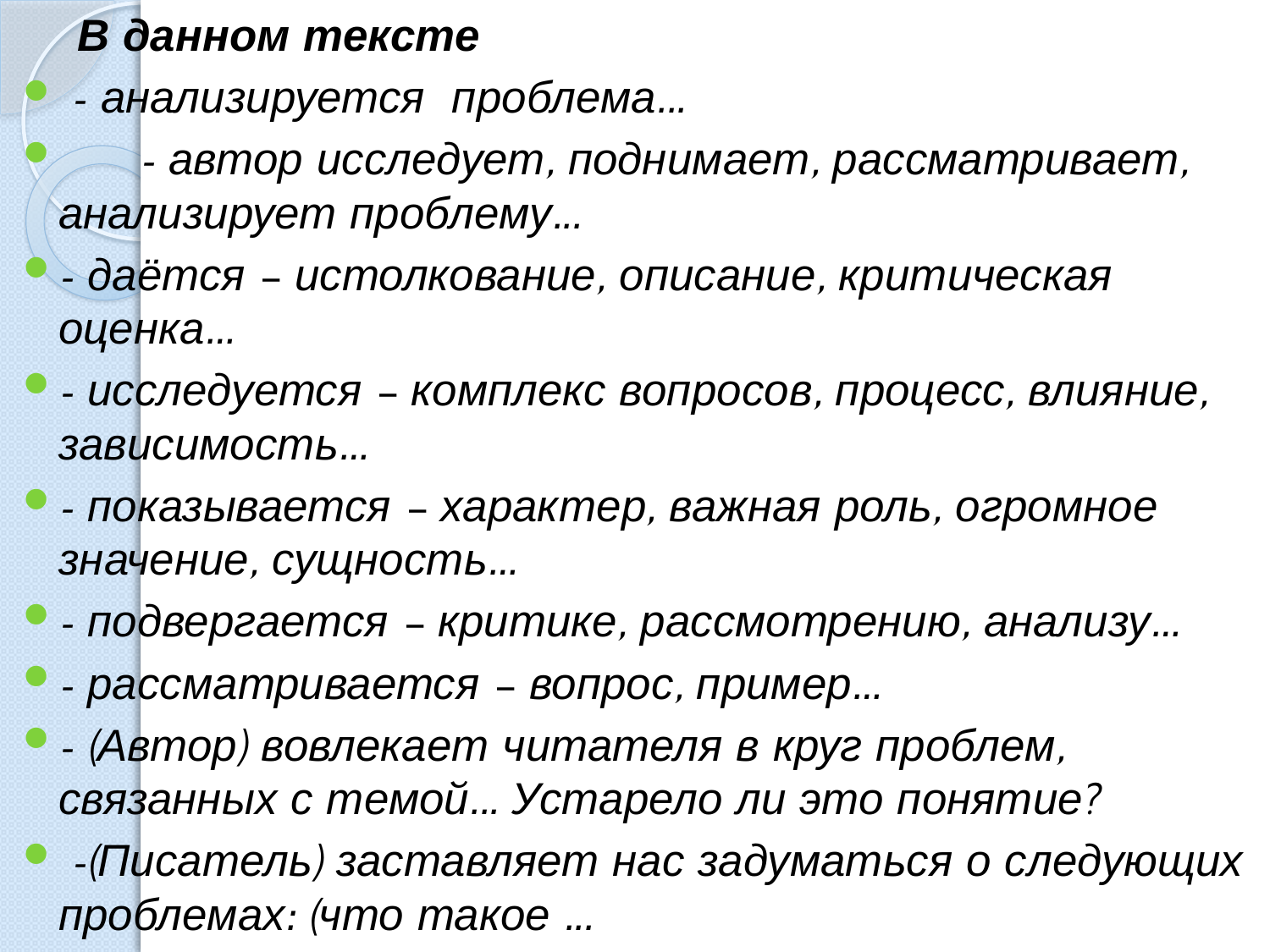

В данном тексте
 - анализируется  проблема...
      - автор исследует, поднимает, рассматривает, анализирует проблему...
- даётся – истолкование, описание, критическая оценка…
- исследуется – комплекс вопросов, процесс, влияние, зависимость…
- показывается – характер, важная роль, огромное значение, сущность…
- подвергается – критике, рассмотрению, анализу…
- рассматривается – вопрос, пример…
- (Автор) вовлекает читателя в круг проблем, связанных с темой... Устарело ли это понятие?
 -(Писатель) заставляет нас задуматься о следующих проблемах: (что такое ...

#